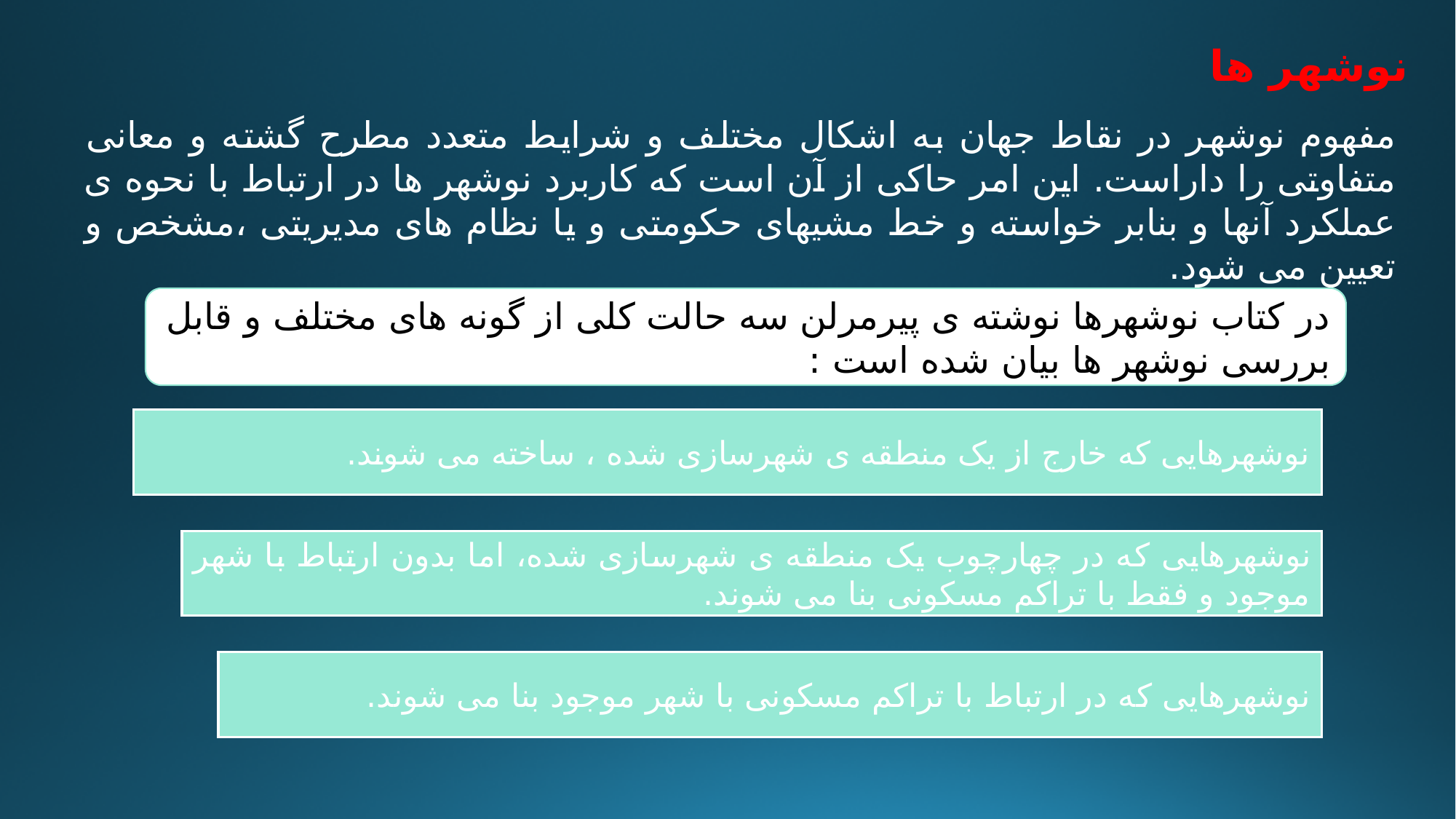

نوشهر ها
مفهوم نوشهر در نقاط جهان به اشکال مختلف و شرایط متعدد مطرح گشته و معانی متفاوتی را داراست. این امر حاکی از آن است که کاربرد نوشهر ها در ارتباط با نحوه ی عملکرد آنها و بنابر خواسته و خط مشیهای حکومتی و یا نظام های مدیریتی ،مشخص و تعیین می شود.
در کتاب نوشهرها نوشته ی پیرمرلن سه حالت کلی از گونه های مختلف و قابل بررسی نوشهر ها بیان شده است :
نوشهرهایی که خارج از یک منطقه ی شهرسازی شده ، ساخته می شوند.
نوشهرهایی که در چهارچوب یک منطقه ی شهرسازی شده، اما بدون ارتباط با شهر موجود و فقط با تراکم مسکونی بنا می شوند.
نوشهرهایی که در ارتباط با تراکم مسکونی با شهر موجود بنا می شوند.